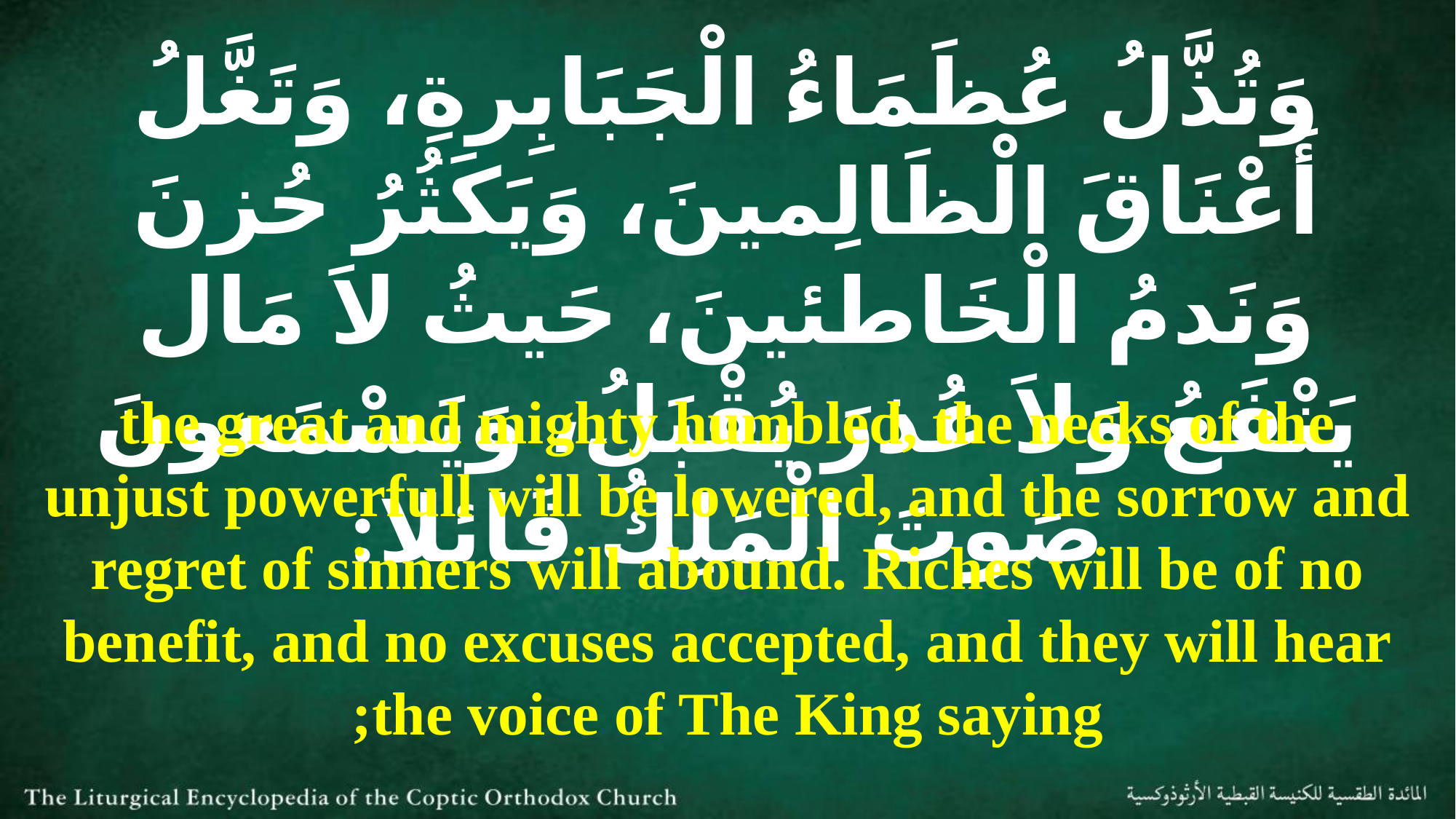

وَتُذَّلُ عُظَمَاءُ الْجَبَابِرةِ، وَتَغَّلُ أَعْنَاقَ الْظَالِمينَ، وَيَكَثُرُ حُزنَ وَنَدمُ الْخَاطئينَ، حَيثُ لاَ مَال يَنْفَعُ وَلاَ عُذرَ يُقْبَلُ، وَيَسْمَعونَ صَوتَ الْمَلِكُ قَائلا:
the great and mighty humbled, the necks of the unjust powerfull will be lowered, and the sorrow and regret of sinners will abound. Riches will be of no benefit, and no excuses accepted, and they will hear the voice of The King saying;